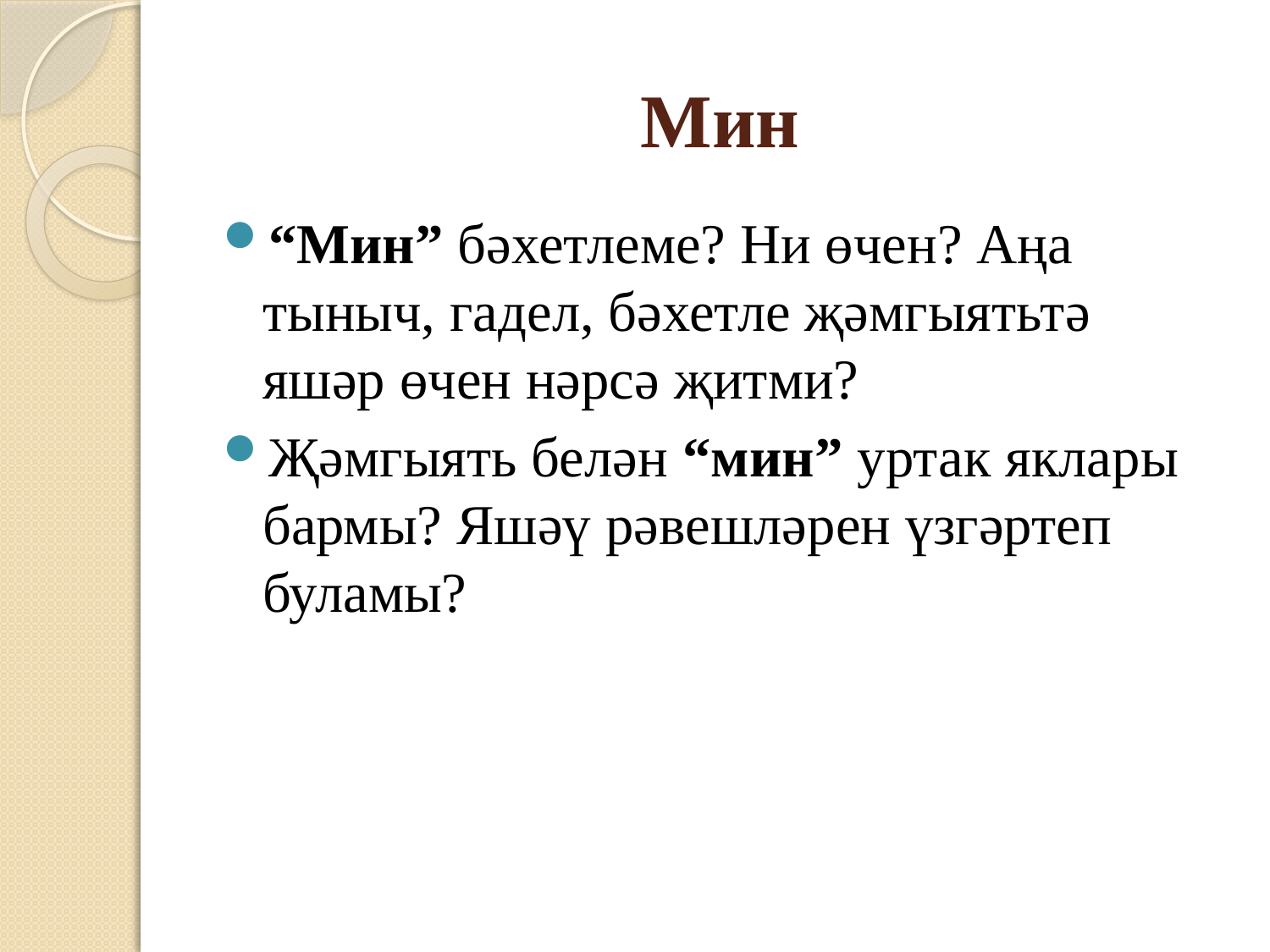

# Мин
“Мин” бәхетлеме? Ни өчен? Аңа тыныч, гадел, бәхетле җәмгыятьтә яшәр өчен нәрсә җитми?
Җәмгыять белән “мин” уртак яклары бармы? Яшәү рәвешләрен үзгәртеп буламы?